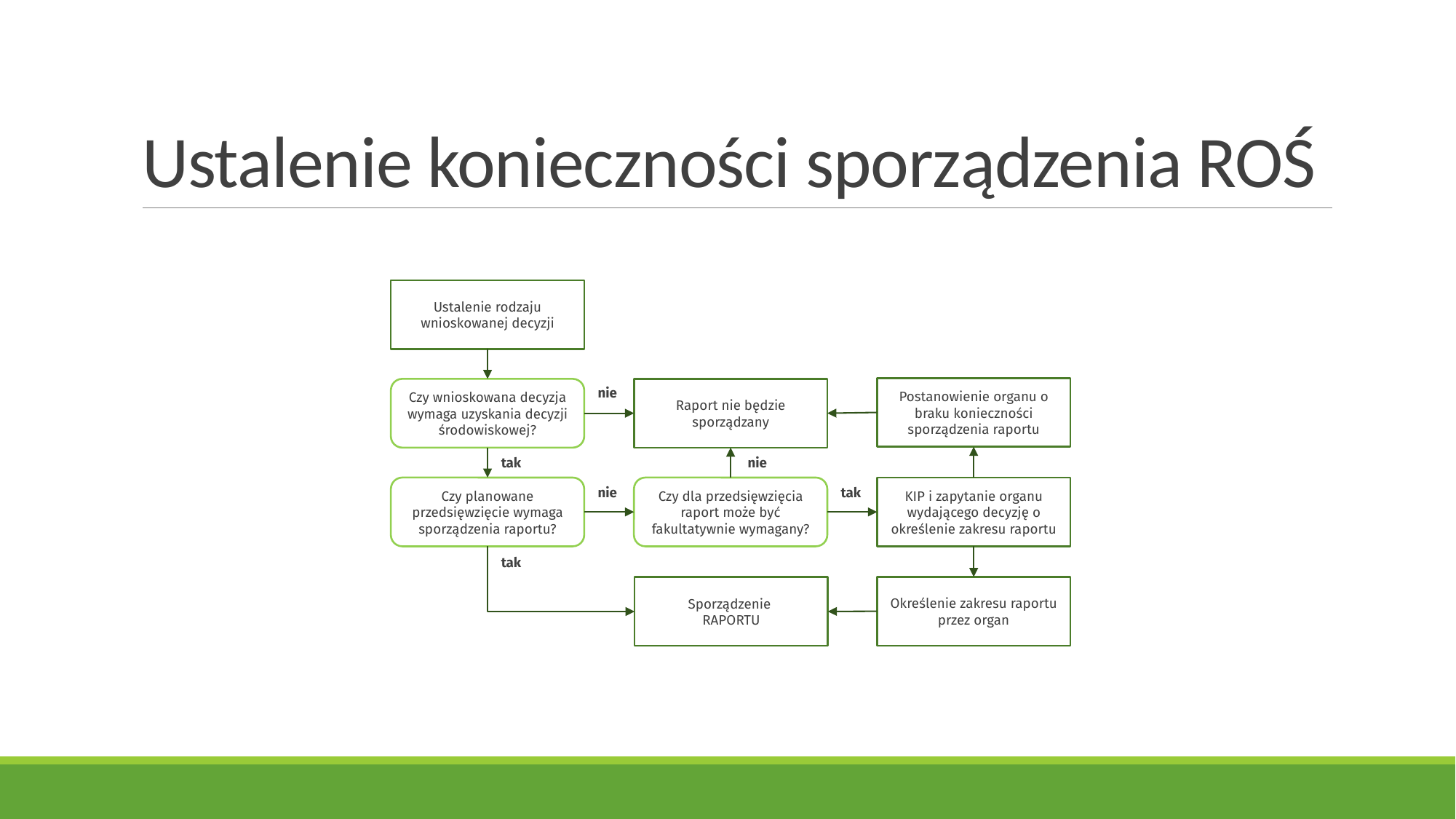

# Ustalenie konieczności sporządzenia ROŚ
Ustalenie rodzaju wnioskowanej decyzji
Postanowienie organu o braku konieczności sporządzenia raportu
nie
Czy wnioskowana decyzja wymaga uzyskania decyzji środowiskowej?
Raport nie będzie sporządzany
tak
nie
Czy planowane przedsięwzięcie wymaga sporządzenia raportu?
Czy dla przedsięwzięcia raport może być fakultatywnie wymagany?
KIP i zapytanie organu wydającego decyzję o określenie zakresu raportu
tak
nie
tak
Określenie zakresu raportu przez organ
Sporządzenie
RAPORTU